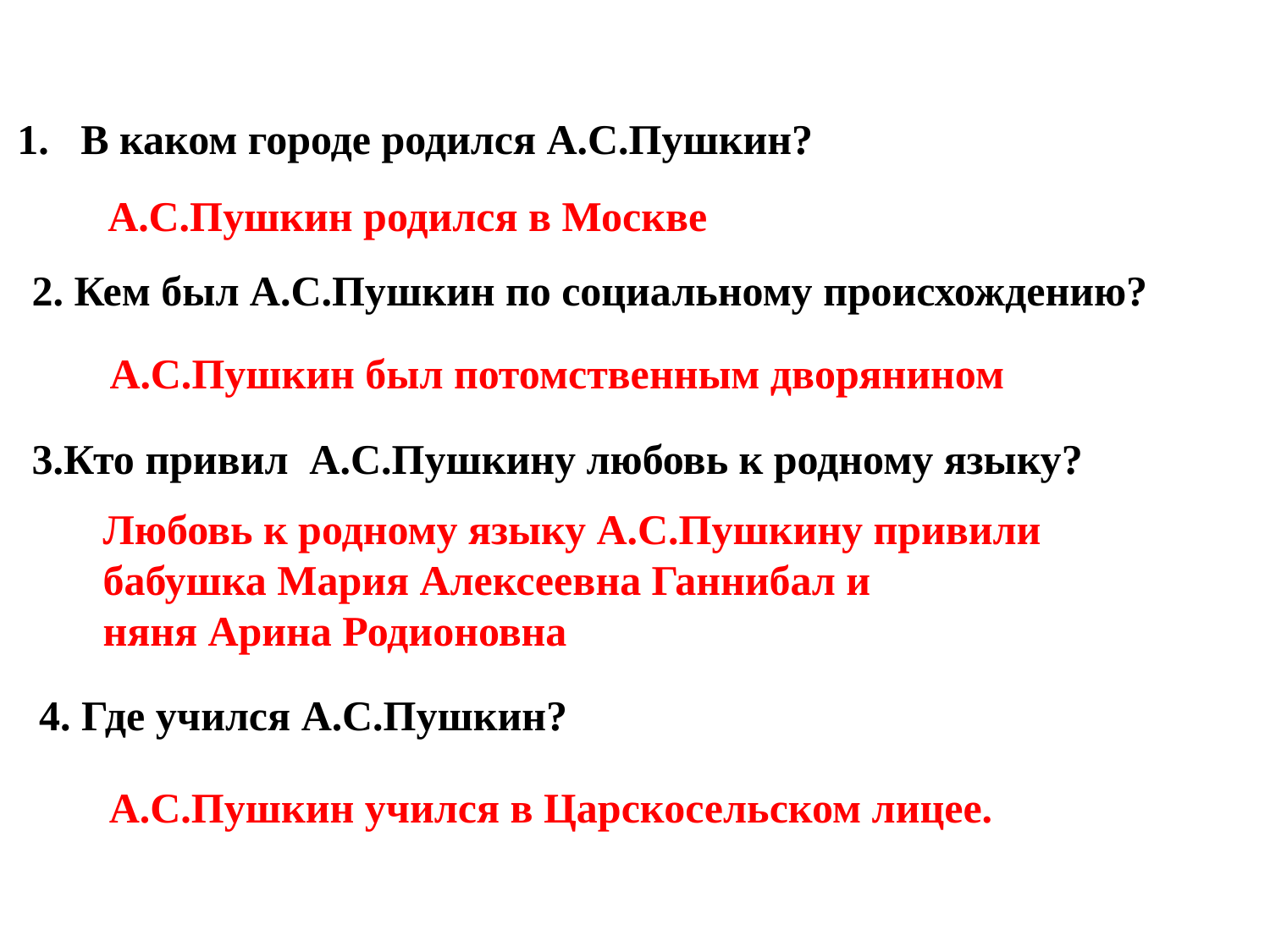

#
В каком городе родился А.С.Пушкин?

А.С.Пушкин родился в Москве
2. Кем был А.С.Пушкин по социальному происхождению?

А.С.Пушкин был потомственным дворянином
3.Кто привил  А.С.Пушкину любовь к родному языку?

Любовь к родному языку А.С.Пушкину привили
бабушка Мария Алексеевна Ганнибал и
няня Арина Родионовна
4. Где учился А.С.Пушкин?

А.С.Пушкин учился в Царскосельском лицее.